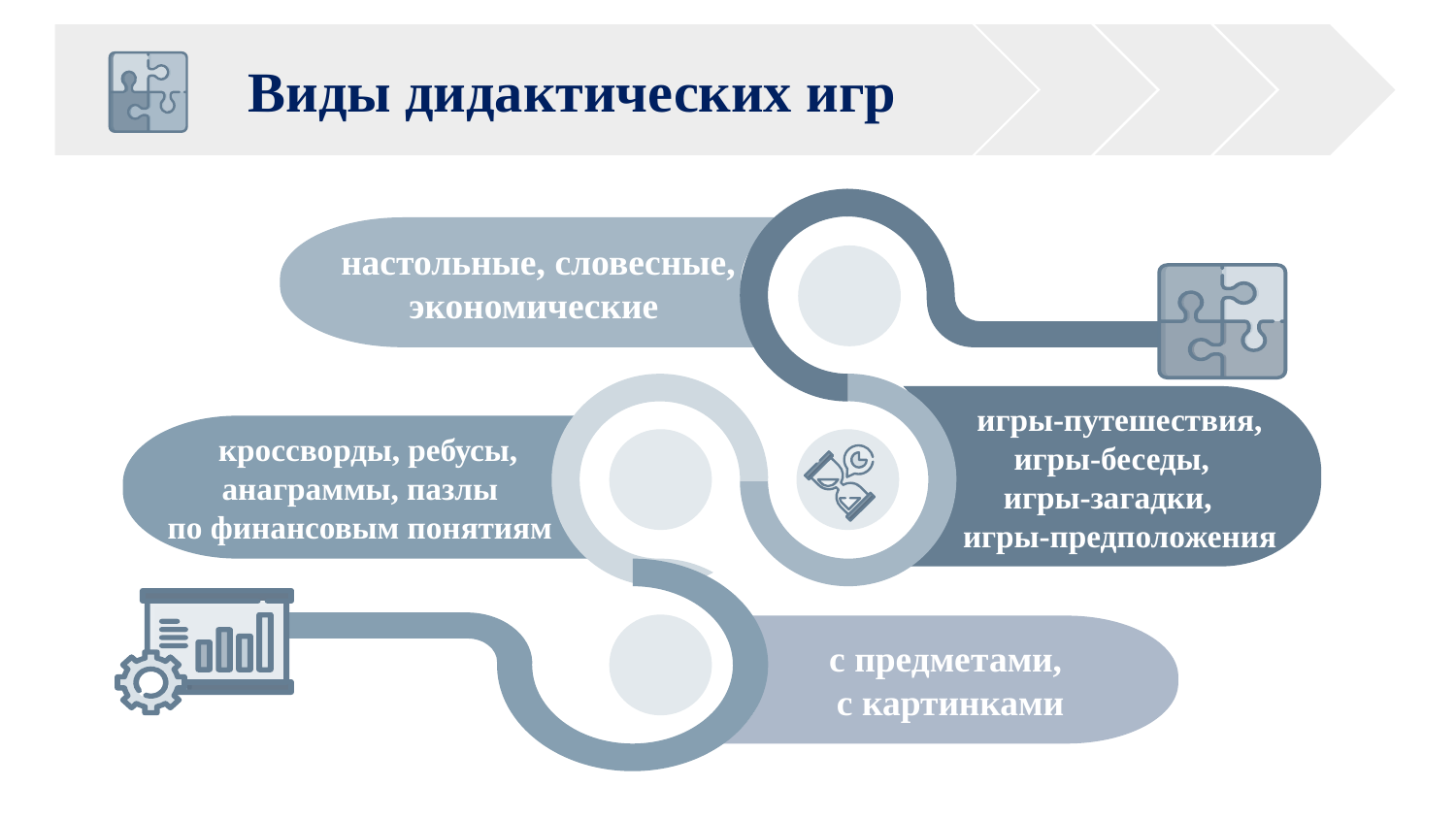

Виды дидактических игр

 настольные, словесные,
экономические

  кроссворды, ребусы, анаграммы, пазлы
по финансовым понятиям

  игры-путешествия, игры-беседы,
игры-загадки,
  игры-предположения

с предметами,
с картинками